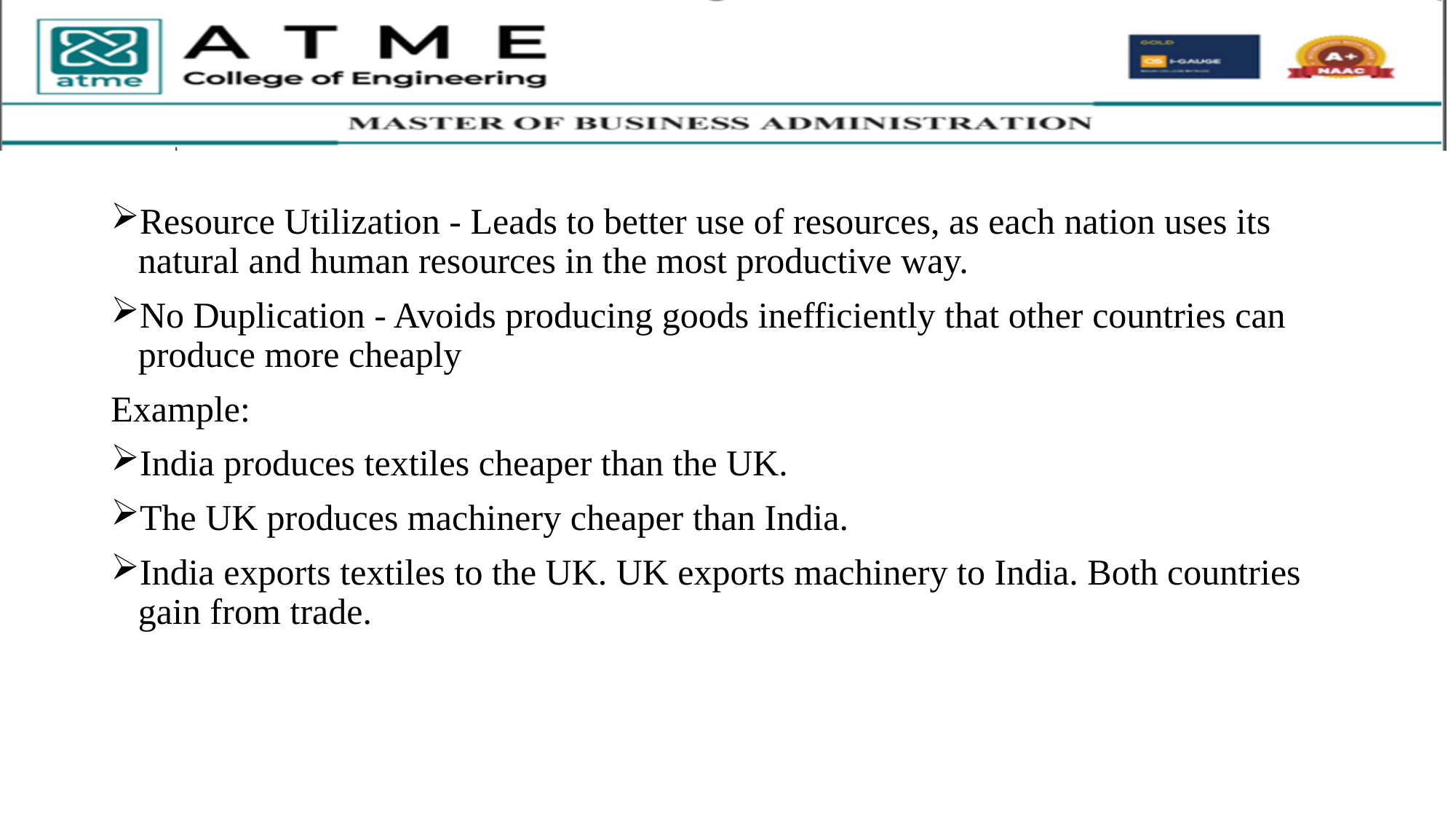

Resource Utilization - Leads to better use of resources, as each nation uses its natural and human resources in the most productive way.
No Duplication - Avoids producing goods inefficiently that other countries can produce more cheaply
Example:
India produces textiles cheaper than the UK.
The UK produces machinery cheaper than India.
India exports textiles to the UK. UK exports machinery to India. Both countries gain from trade.